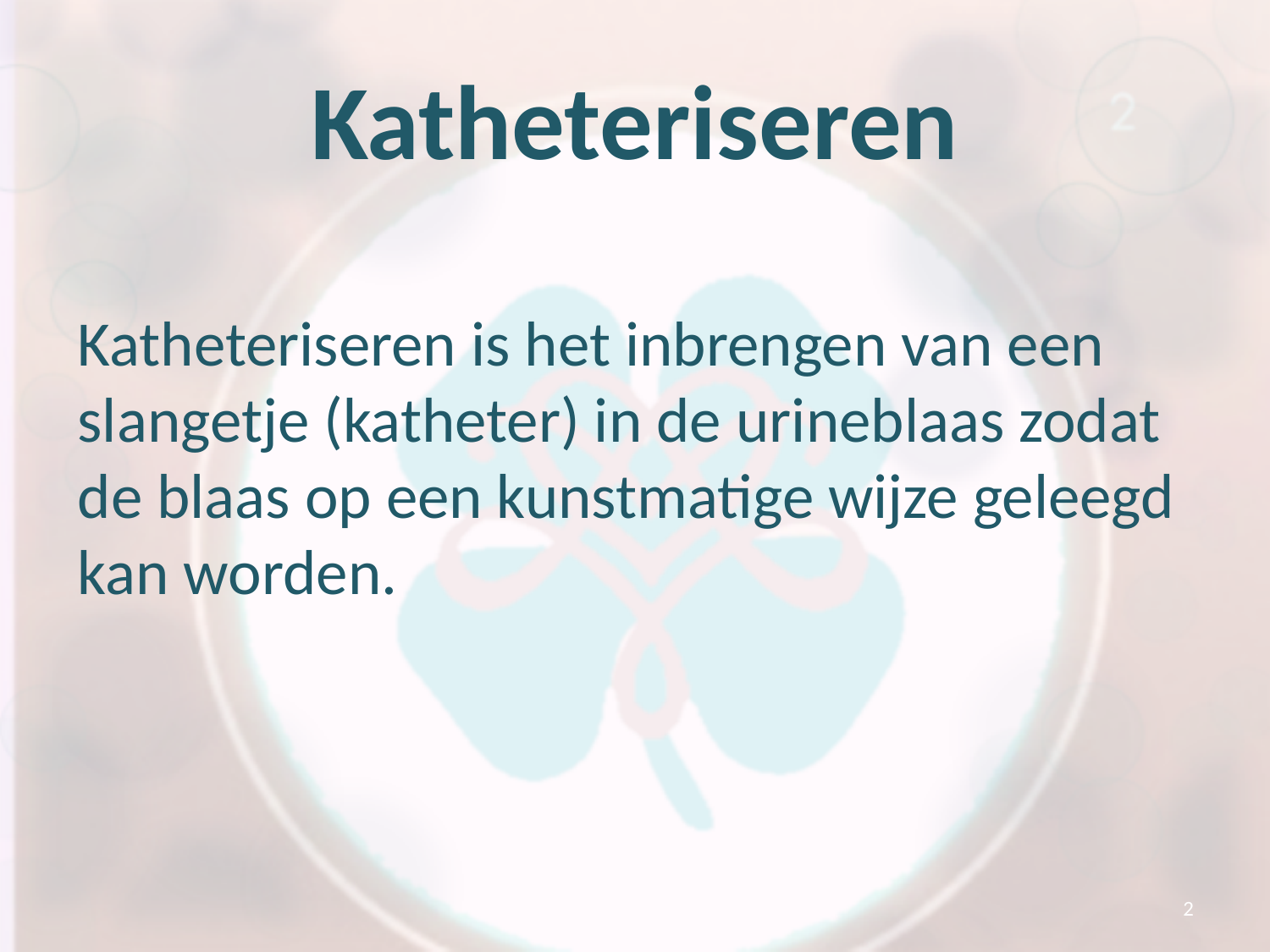

# Katheteriseren
Katheteriseren is het inbrengen van een slangetje (katheter) in de urineblaas zodat de blaas op een kunstmatige wijze geleegd kan worden.
2